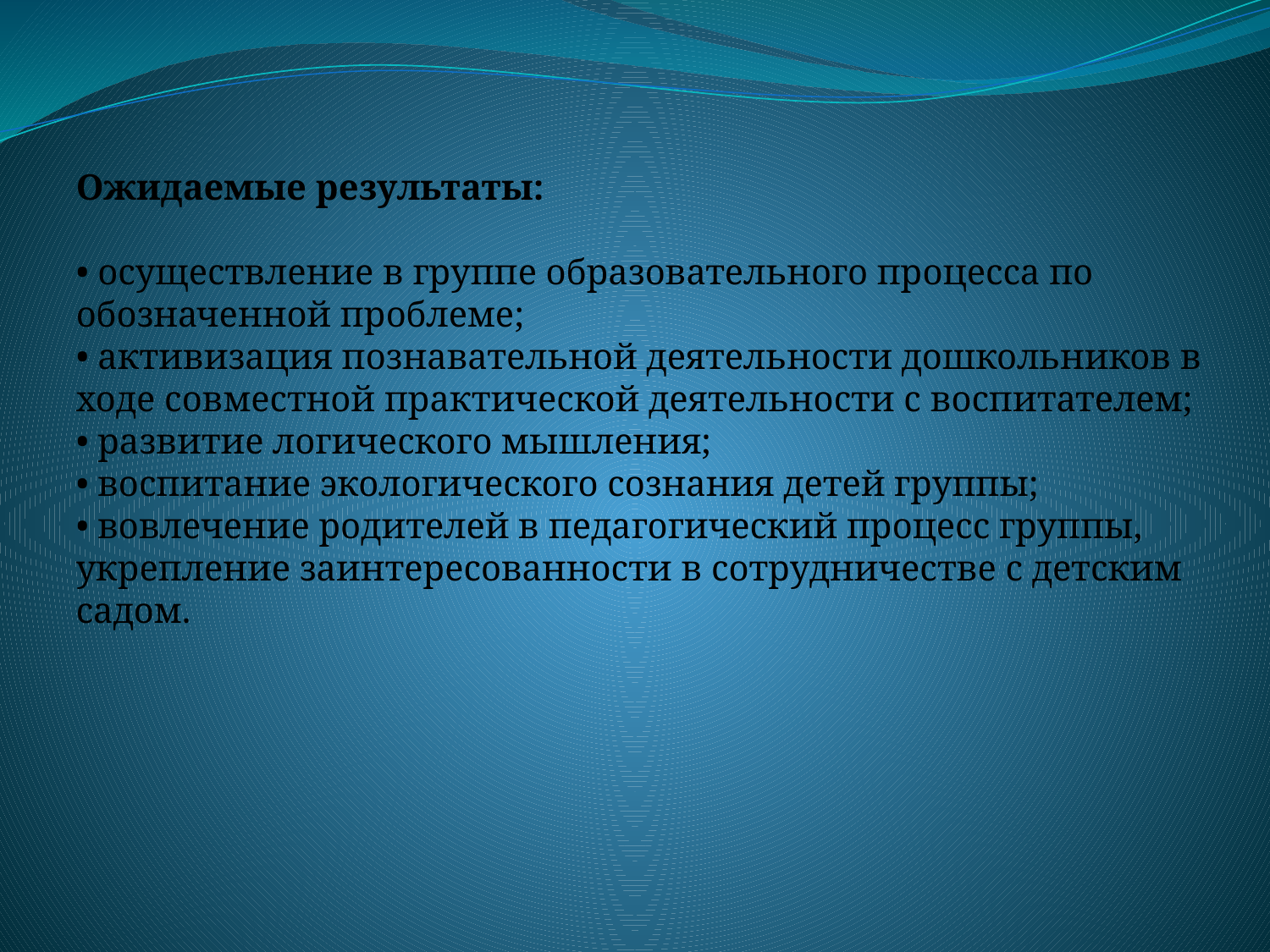

Ожидаемые результаты:

• осуществление в группе образовательного процесса по обозначенной проблеме;
• активизация познавательной деятельности дошкольников в ходе совместной практической деятельности с воспитателем;
• развитие логического мышления;
• воспитание экологического сознания детей группы;
• вовлечение родителей в педагогический процесс группы, укрепление заинтересованности в сотрудничестве с детским садом.